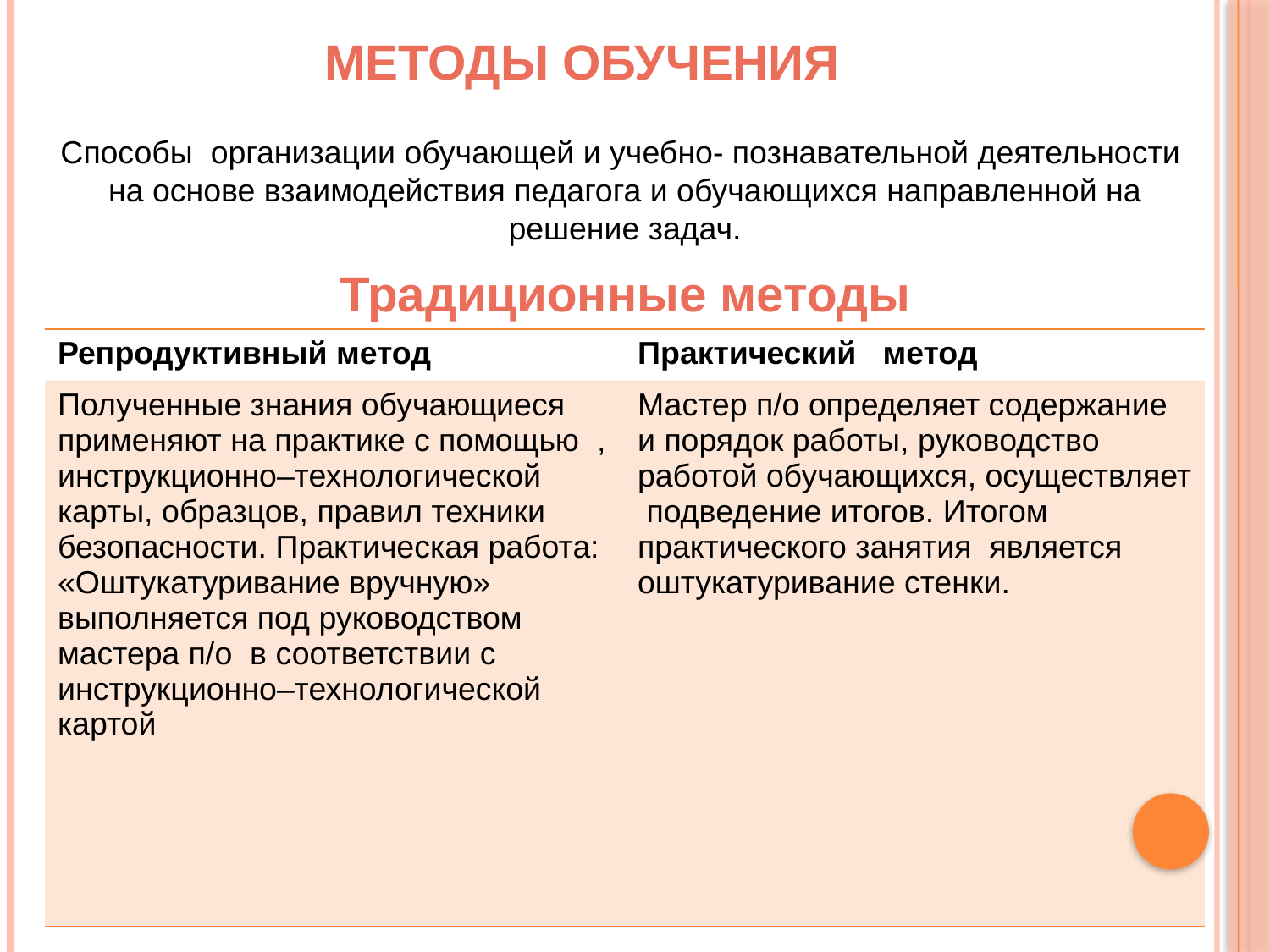

# Методы обучения
Способы  организации обучающей и учебно- познавательной деятельности  на основе взаимодействия педагога и обучающихся направленной на решение задач.

Традиционные методы
| Репродуктивный метод | Практический метод |
| --- | --- |
| Полученные знания обучающиеся применяют на практике с помощью , инструкционно–технологической карты, образцов, правил техники безопасности. Практическая работа: «Оштукатуривание вручную» выполняется под руководством мастера п/о в соответствии с инструкционно–технологической картой | Мастер п/о определяет содержание и порядок работы, руководство работой обучающихся, осуществляет подведение итогов. Итогом практического занятия является оштукатуривание стенки. |